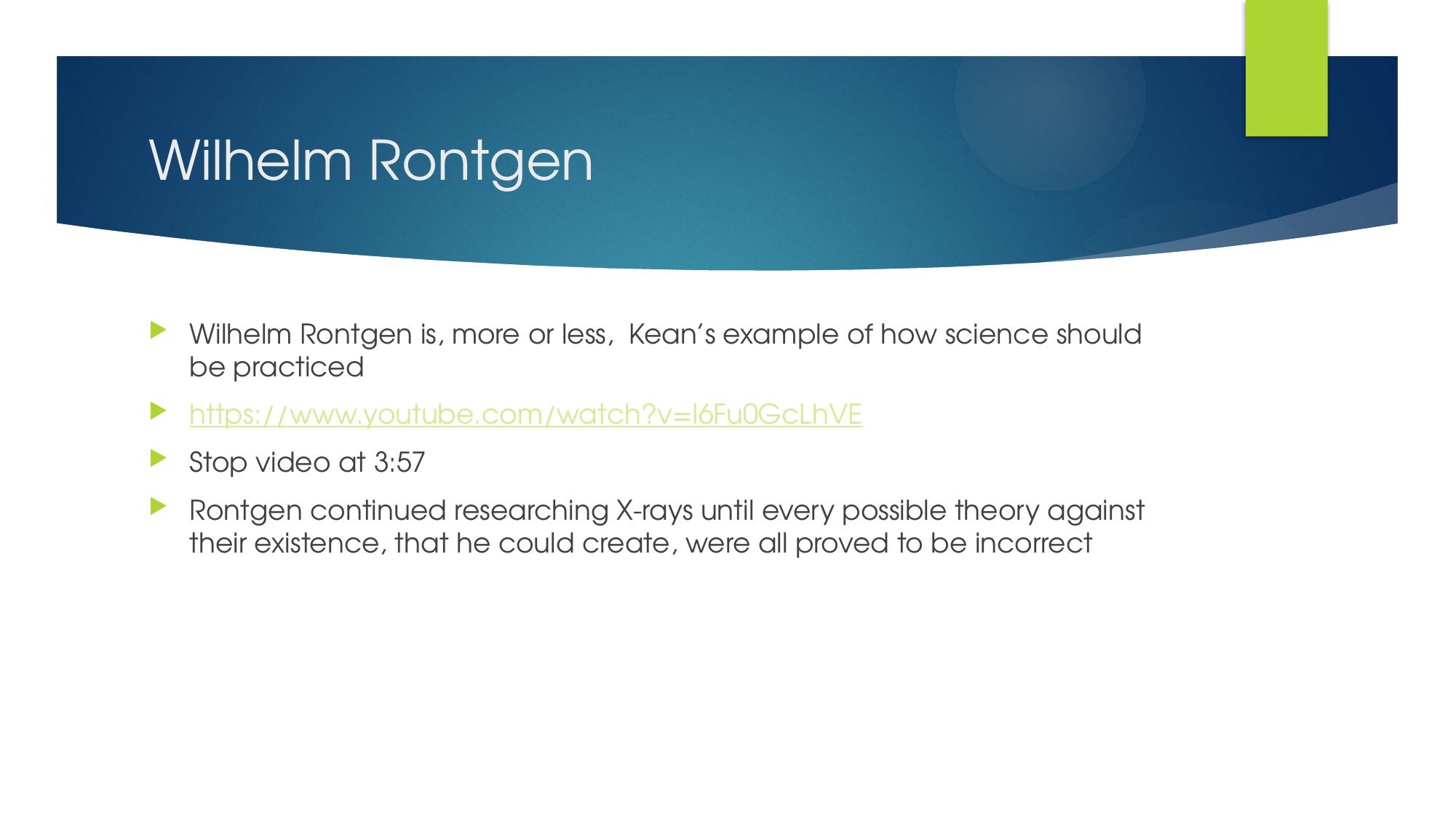

# Wilhelm Rontgen
Wilhelm Rontgen is, more or less,  Kean’s example of how science should be practiced
https://www.youtube.com/watch?v=I6Fu0GcLhVE
Stop video at 3:57
Rontgen continued researching X-rays until every possible theory against their existence, that he could create, were all proved to be incorrect